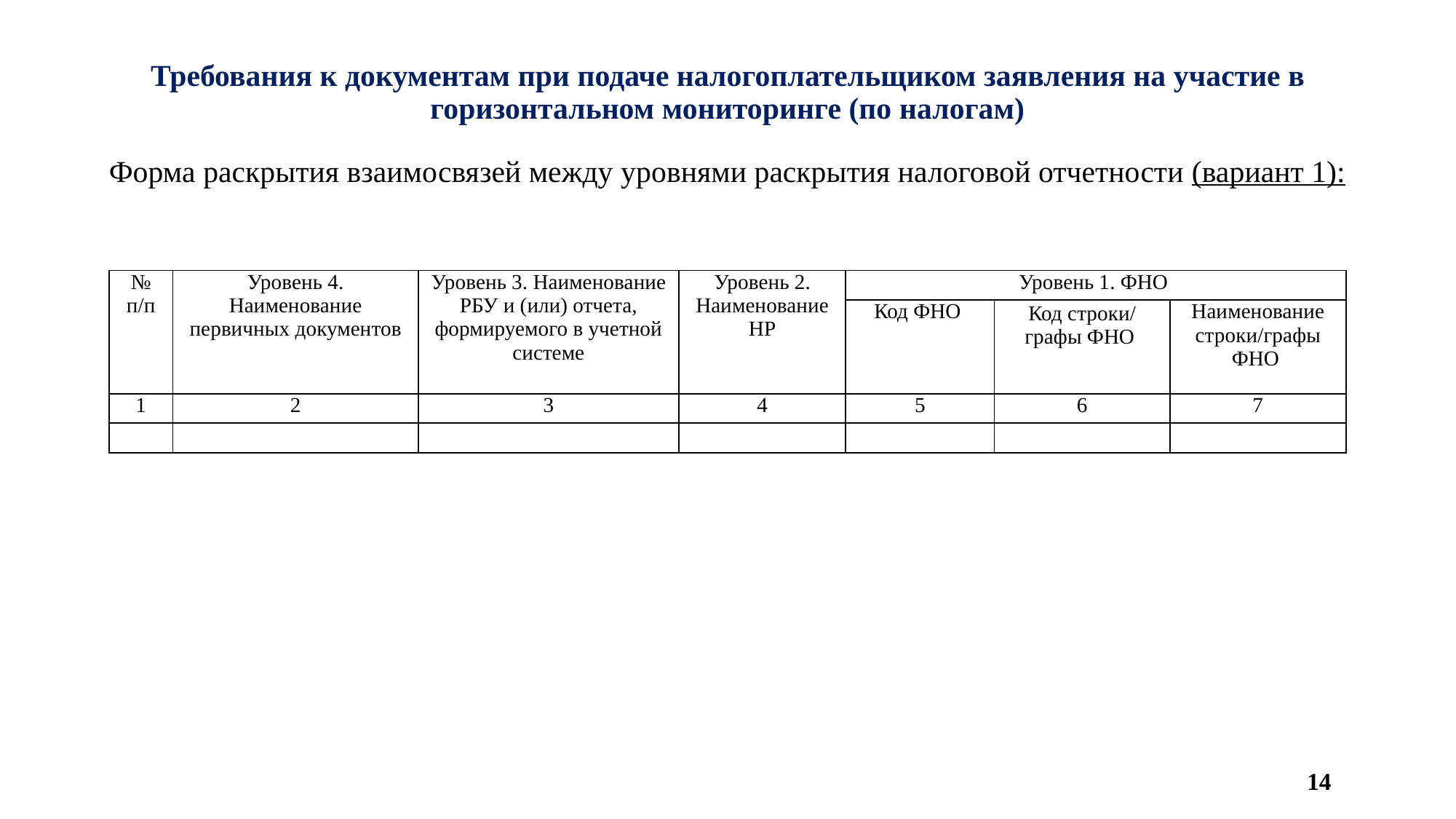

# Требования к документам при подаче налогоплательщиком заявления на участие в горизонтальном мониторинге (по налогам)
Форма раскрытия взаимосвязей между уровнями раскрытия налоговой отчетности (вариант 1):

| № п/п | Уровень 4. Наименование первичных документов | Уровень 3. Наименование РБУ и (или) отчета, формируемого в учетной системе | Уровень 2. Наименование НР | Уровень 1. ФНО |  |  |
| --- | --- | --- | --- | --- | --- | --- |
|  |  |  |  | Код ФНО | Код строки/ графы ФНО | Наименование строки/графы ФНО |
| 1 | 2 | 3 | 4 | 5 | 6 | 7 |
|  |  |  |  |  |  |  |
14